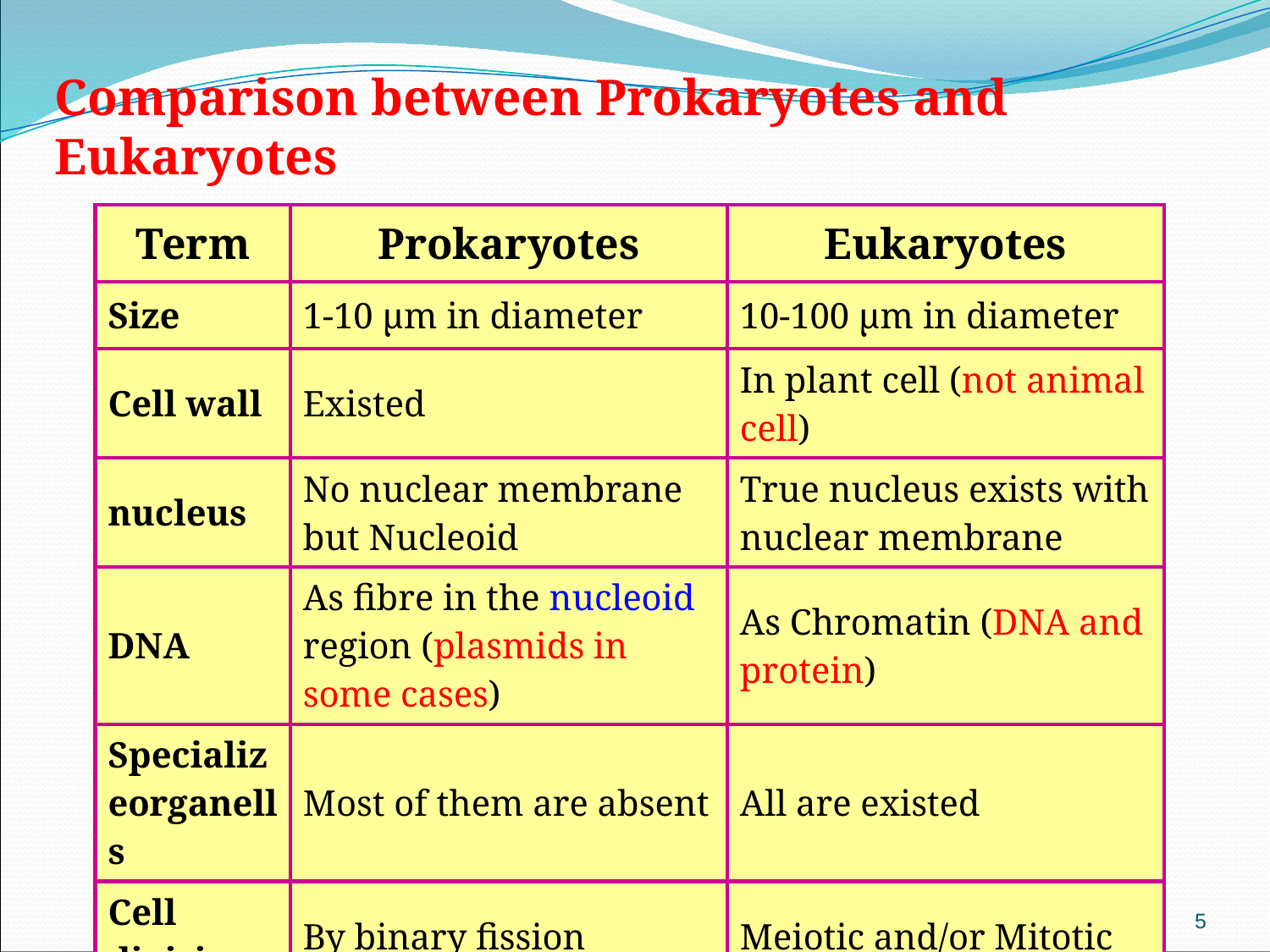

Comparison between Prokaryotes and Eukaryotes
| Term | Prokaryotes | Eukaryotes |
| --- | --- | --- |
| Size | 1-10 µm in diameter | 10-100 µm in diameter |
| Cell wall | Existed | In plant cell (not animal cell) |
| nucleus | No nuclear membrane but Nucleoid | True nucleus exists with nuclear membrane |
| DNA | As fibre in the nucleoid region (plasmids in some cases) | As Chromatin (DNA and protein) |
| Specializeorganells | Most of them are absent | All are existed |
| Cell division | By binary fission | Meiotic and/or Mitotic |
5